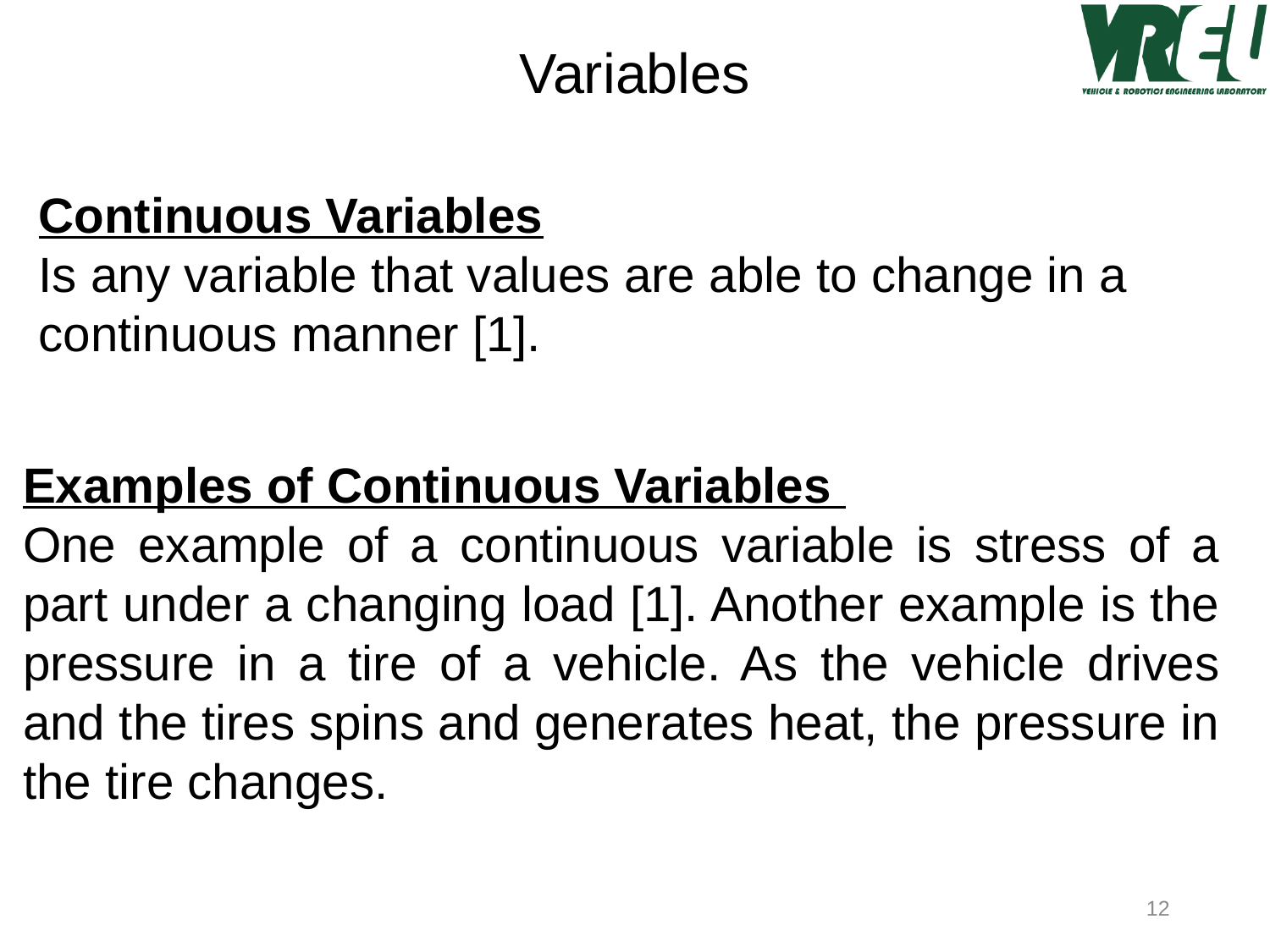

Variables
Continuous Variables
Is any variable that values are able to change in a continuous manner [1].
Examples of Continuous Variables
One example of a continuous variable is stress of a part under a changing load [1]. Another example is the pressure in a tire of a vehicle. As the vehicle drives and the tires spins and generates heat, the pressure in the tire changes.
12